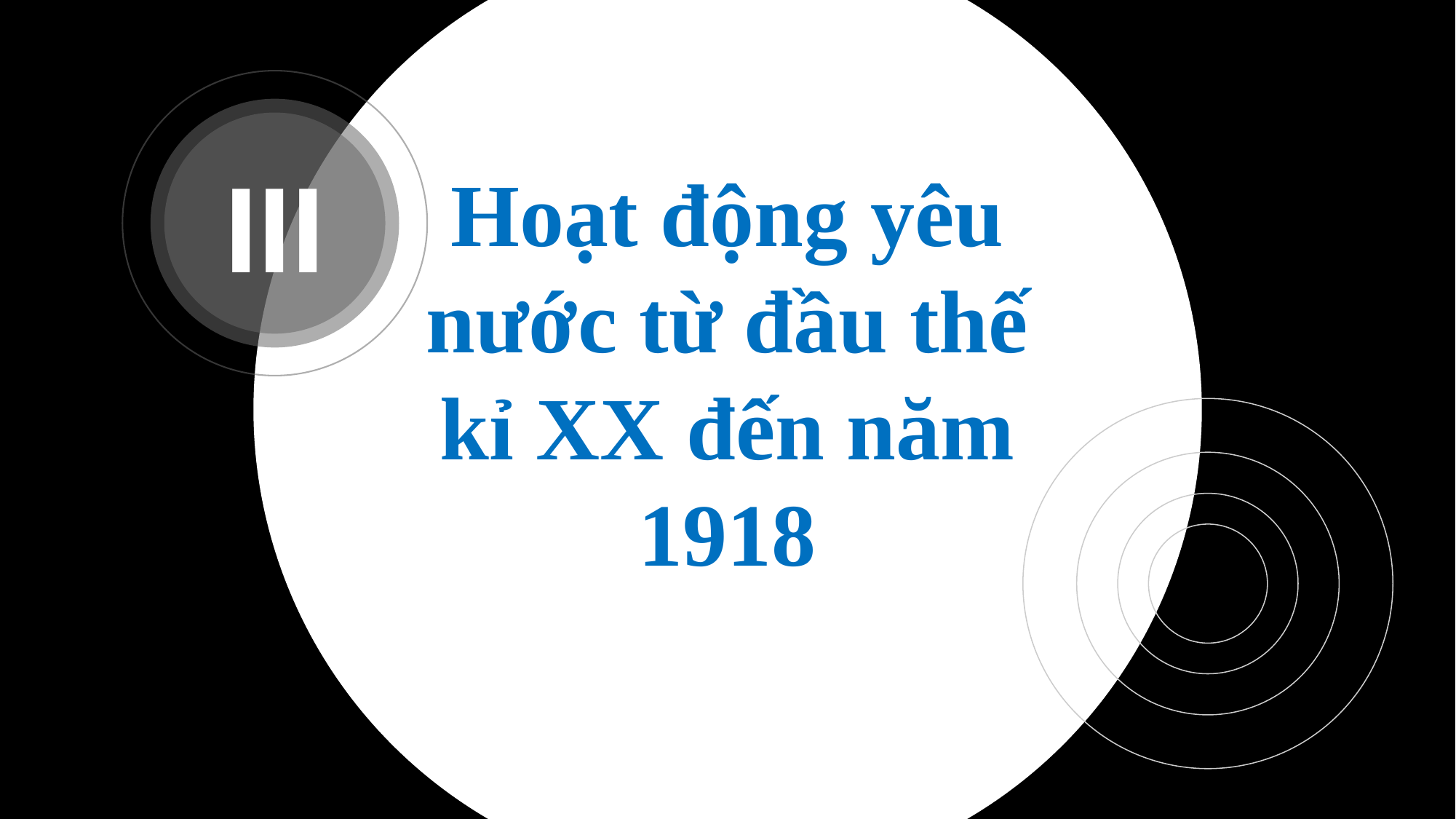

III
# Hoạt động yêu nước từ đầu thế kỉ XX đến năm 1918